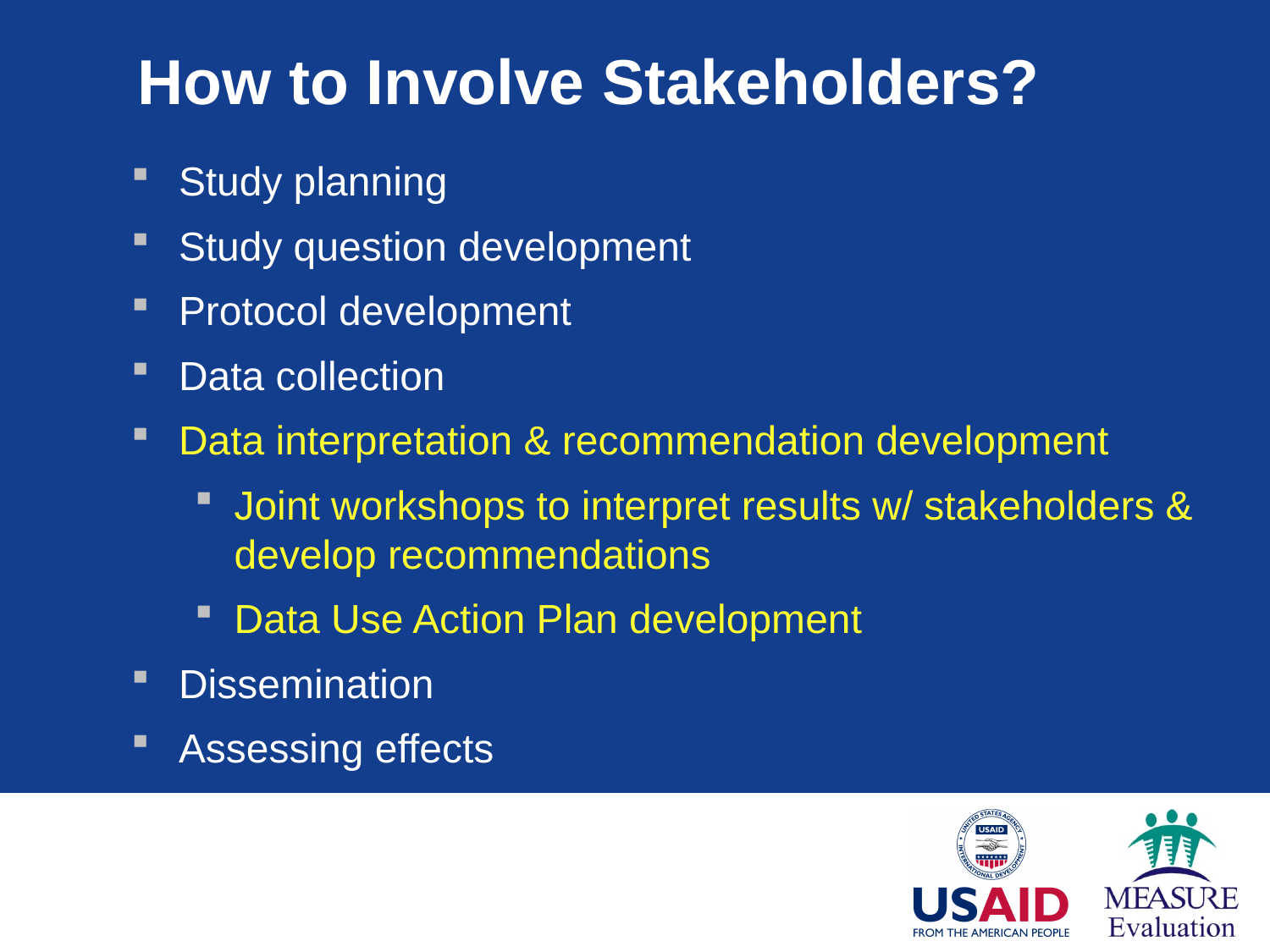

# How to Involve Stakeholders?
Study planning
Study question development
Protocol development
Data collection
Data interpretation & recommendation development
Joint workshops to interpret results w/ stakeholders & develop recommendations
Data Use Action Plan development
Dissemination
Assessing effects